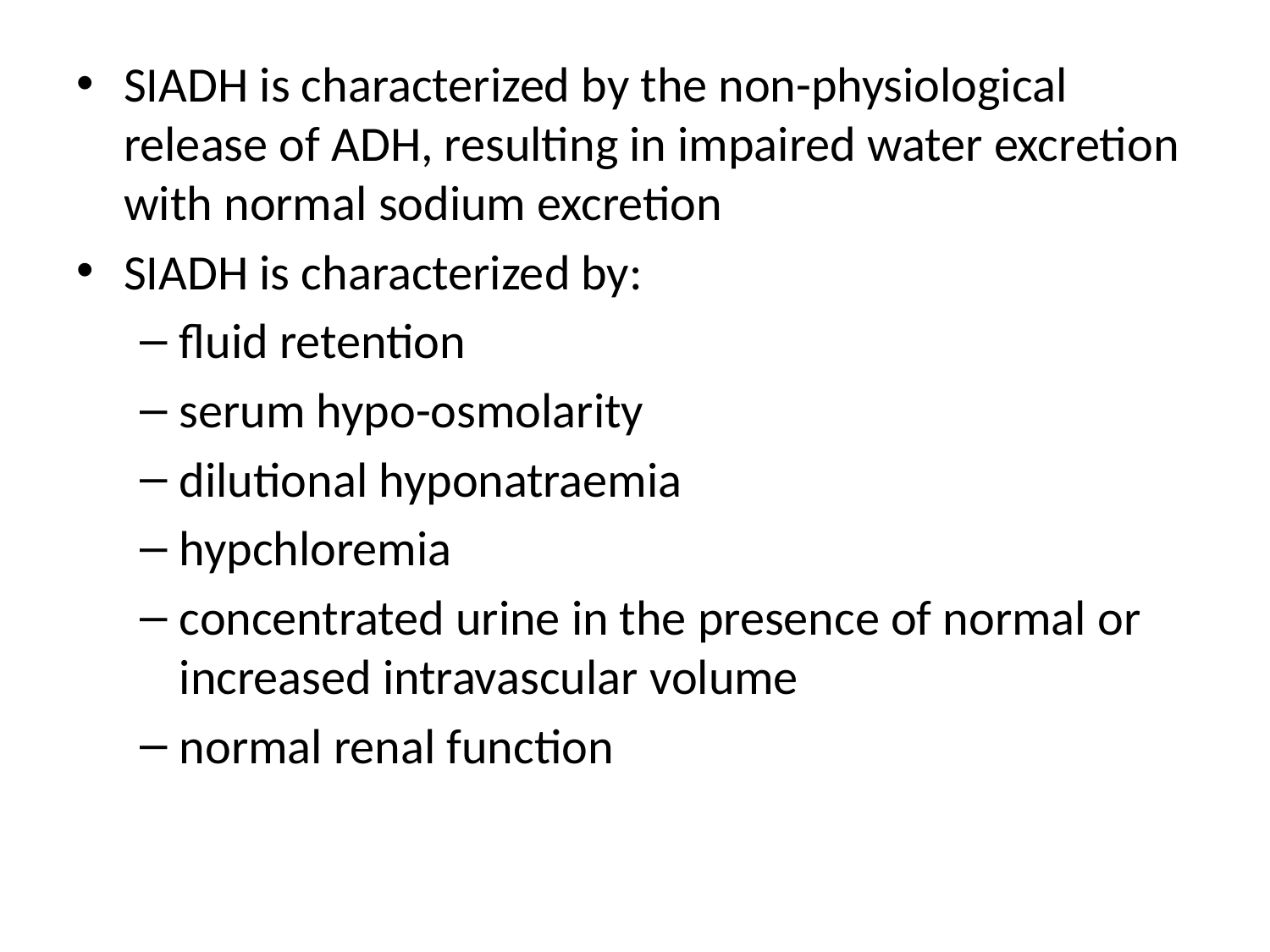

SIADH is characterized by the non-physiological release of ADH, resulting in impaired water excretion with normal sodium excretion
SIADH is characterized by:
fluid retention
serum hypo-osmolarity
dilutional hyponatraemia
hypchloremia
concentrated urine in the presence of normal or increased intravascular volume
normal renal function